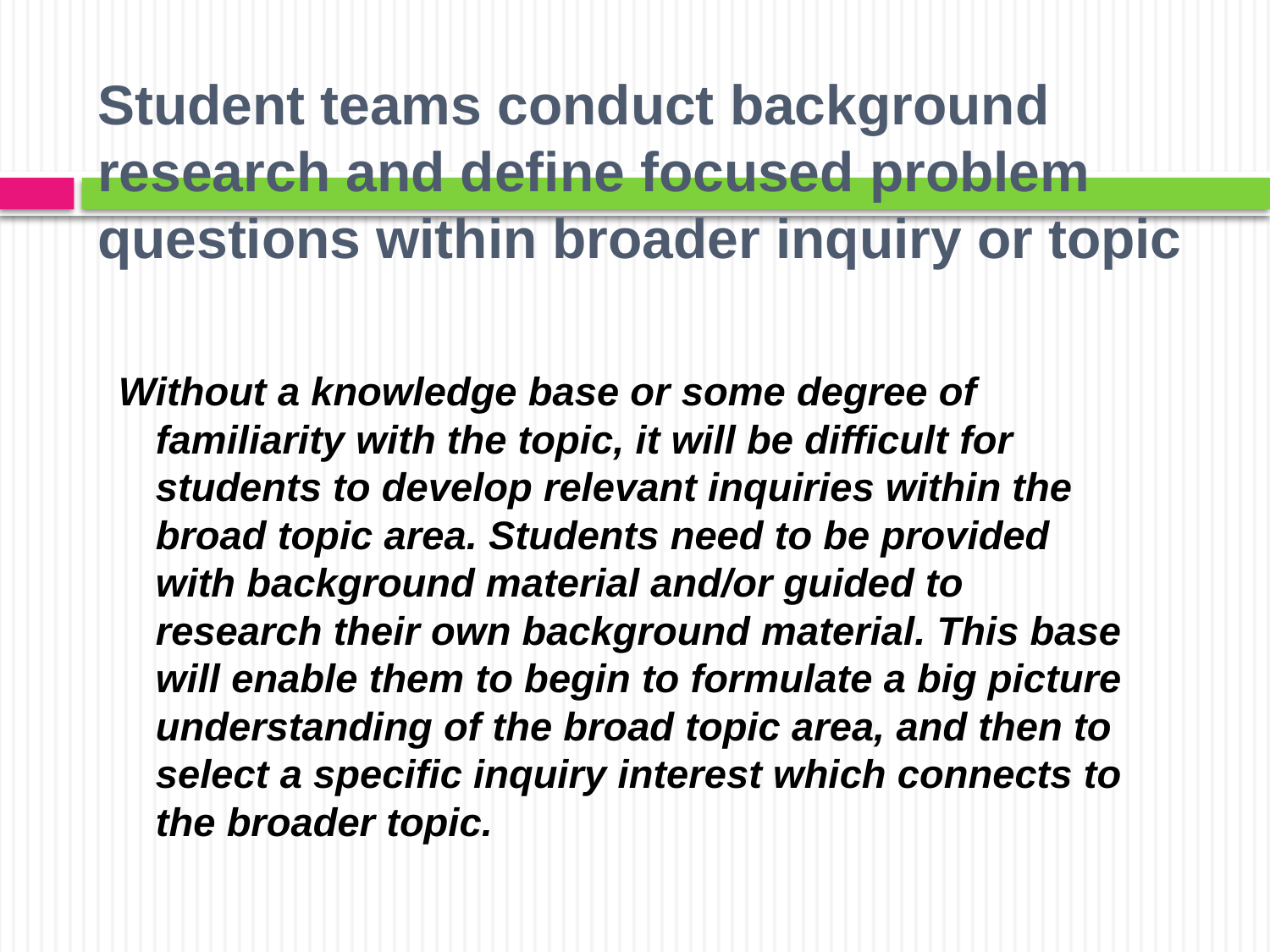

# Student teams conduct background research and define focused problem questions within broader inquiry or topic
Without a knowledge base or some degree of familiarity with the topic, it will be difficult for students to develop relevant inquiries within the broad topic area. Students need to be provided with background material and/or guided to research their own background material. This base will enable them to begin to formulate a big picture understanding of the broad topic area, and then to select a specific inquiry interest which connects to the broader topic.